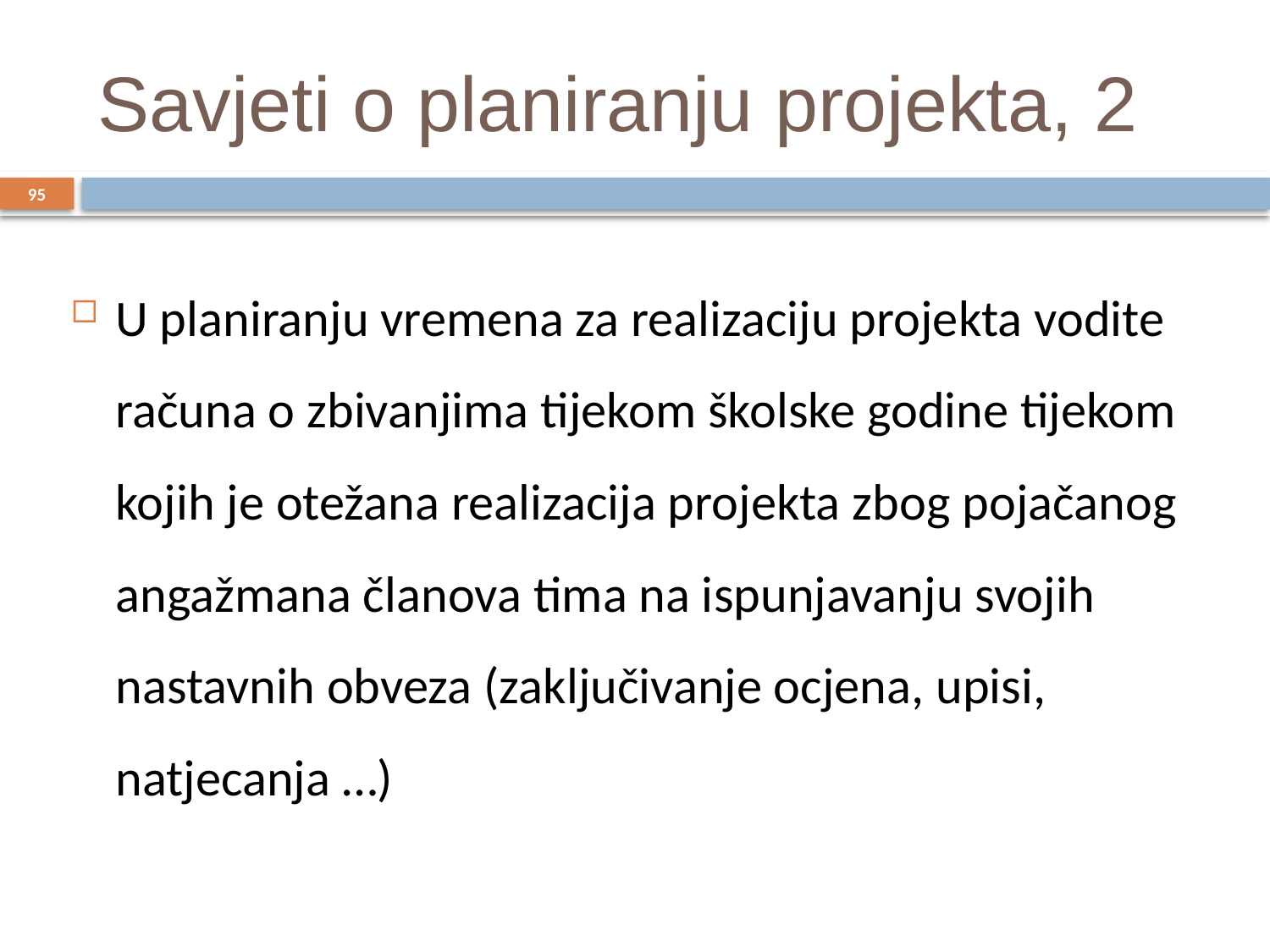

# Savjeti o planiranju projekta, 2
95
U planiranju vremena za realizaciju projekta vodite računa o zbivanjima tijekom školske godine tijekom kojih je otežana realizacija projekta zbog pojačanog angažmana članova tima na ispunjavanju svojih nastavnih obveza (zaključivanje ocjena, upisi, natjecanja …)